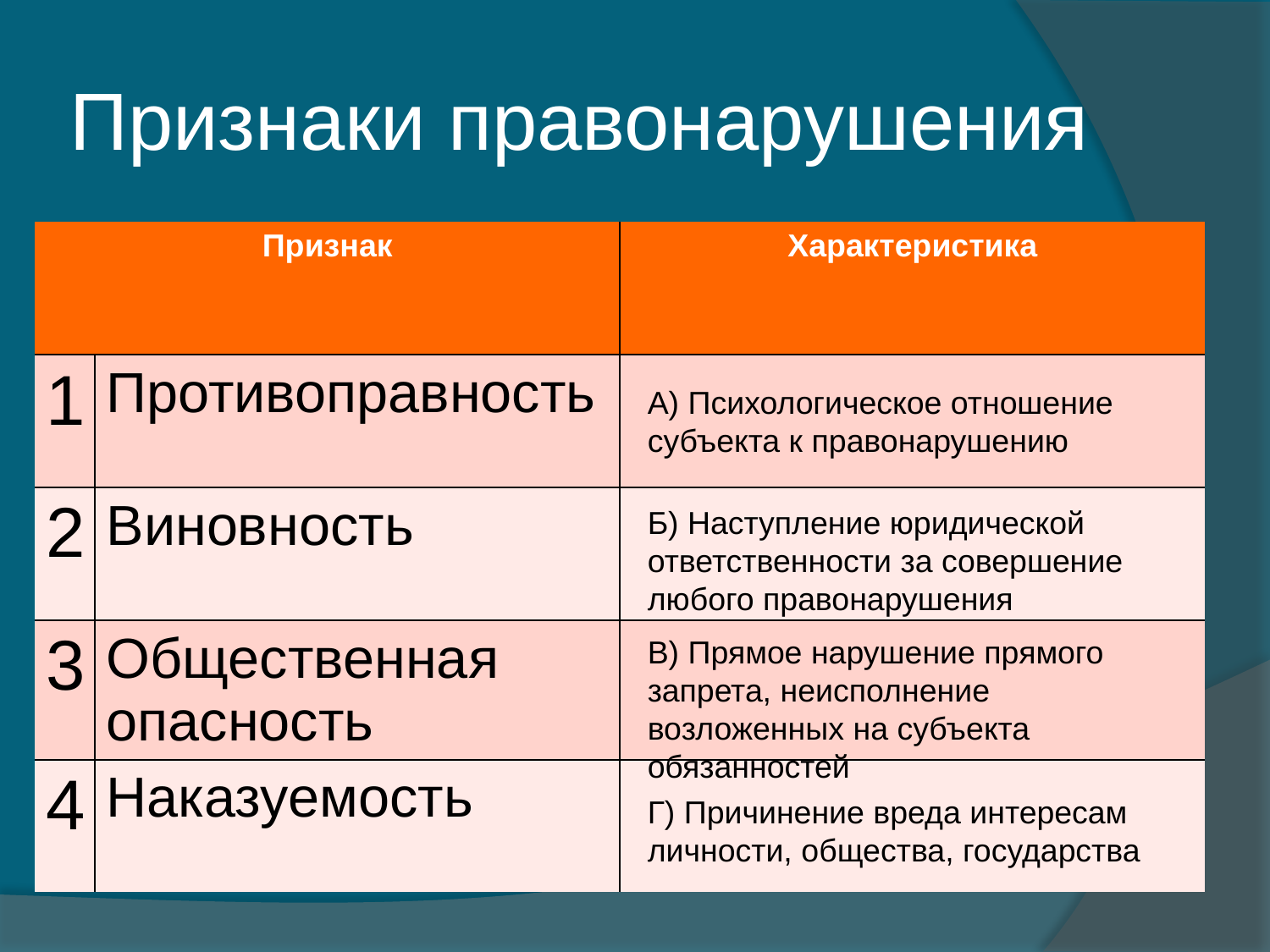

# Признаки правонарушения
| Признак |  | Характеристика |
| --- | --- | --- |
| 1 | Противоправность |  |
| 2 | Виновность |  |
| 3 | Общественная опасность |  |
| 4 | Наказуемость |  |
А) Психологическое отношение субъекта к правонарушению
Б) Наступление юридической ответственности за совершение любого правонарушения
В) Прямое нарушение прямого запрета, неисполнение возложенных на субъекта обязанностей
Г) Причинение вреда интересам личности, общества, государства